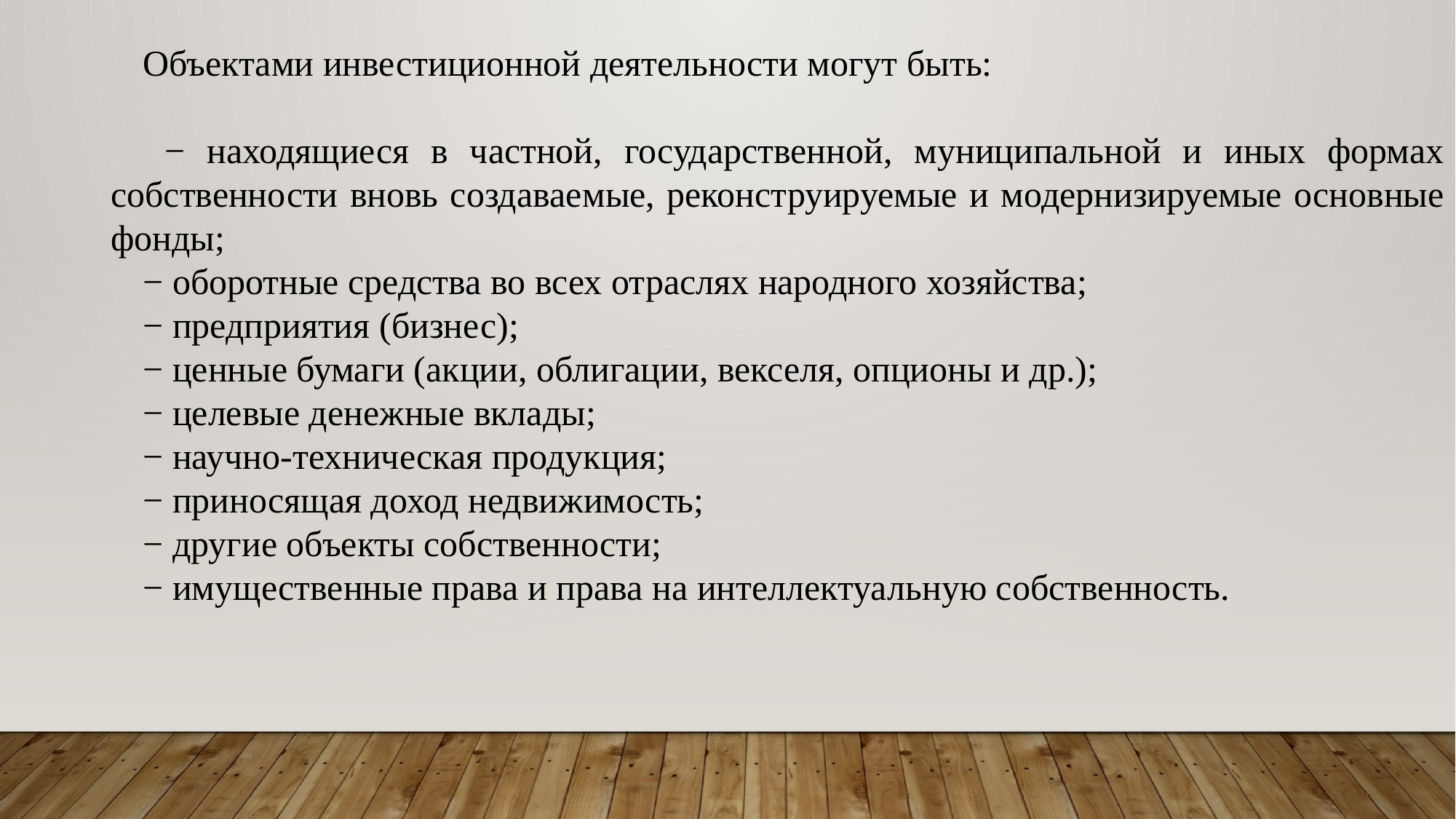

Объектами инвестиционной деятельности могут быть:

 − находящиеся в частной, государственной, муниципальной и иных формах собственности вновь создаваемые, реконструируемые и модернизируемые основные фонды;
− оборотные средства во всех отраслях народного хозяйства;
− предприятия (бизнес);
− ценные бумаги (акции, облигации, векселя, опционы и др.);
− целевые денежные вклады;
− научно-техническая продукция;
− приносящая доход недвижимость;
− другие объекты собственности;
− имущественные права и права на интеллектуальную собственность.